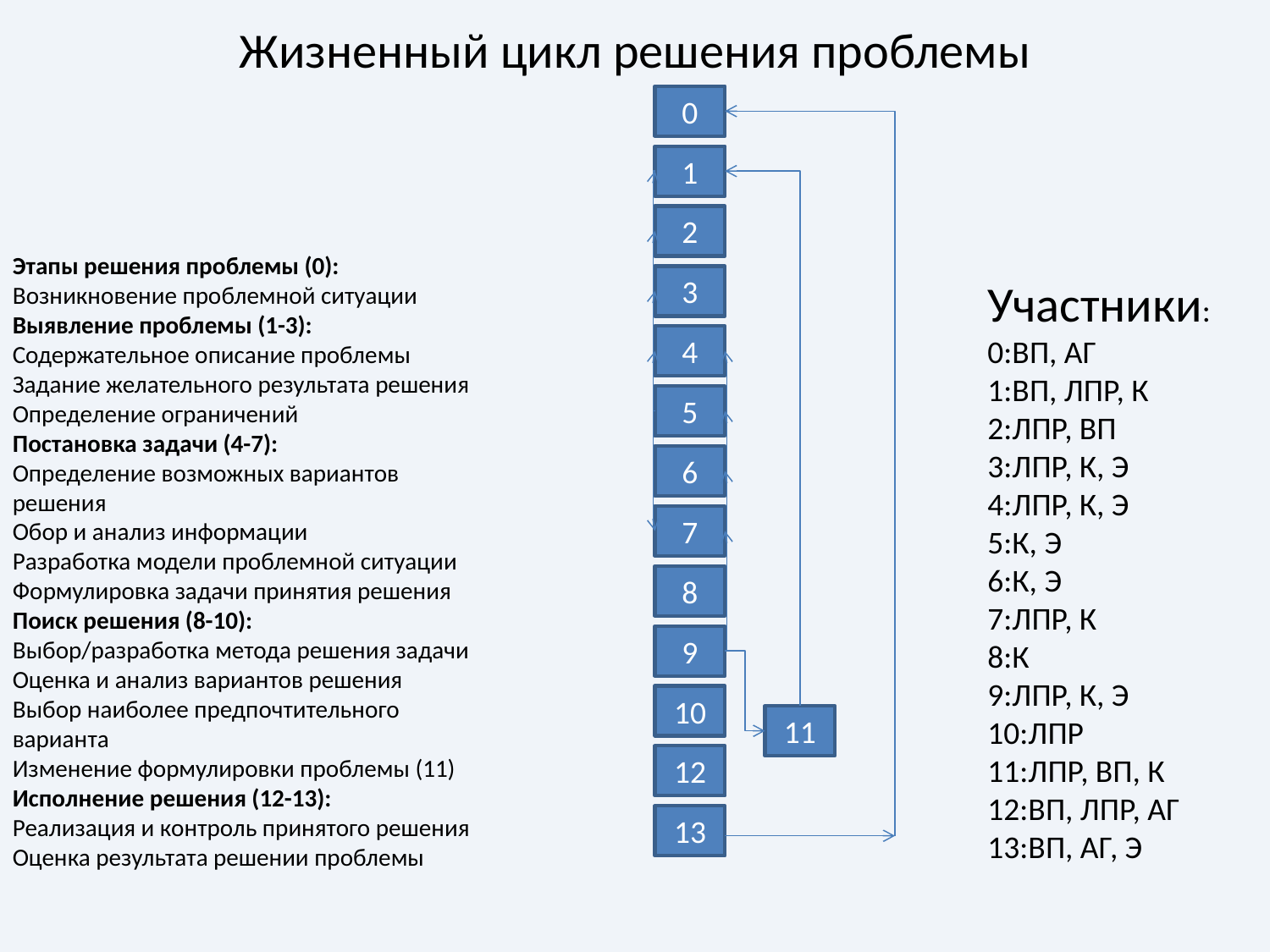

# Жизненный цикл решения проблемы
0
1
2
Этапы решения проблемы (0):
Возникновение проблемной ситуации
Выявление проблемы (1-3):
Содержательное описание проблемы
Задание желательного результата решения
Определение ограничений
Постановка задачи (4-7):
Определение возможных вариантов решения
Обор и анализ информации
Разработка модели проблемной ситуации
Формулировка задачи принятия решения
Поиск решения (8-10):
Выбор/разработка метода решения задачи
Оценка и анализ вариантов решения
Выбор наиболее предпочтительного варианта
Изменение формулировки проблемы (11)
Исполнение решения (12-13):
Реализация и контроль принятого решения
Оценка результата решении проблемы

3
Участники:
0:ВП, АГ
1:ВП, ЛПР, К
2:ЛПР, ВП
3:ЛПР, К, Э
4:ЛПР, К, Э
5:К, Э
6:К, Э
7:ЛПР, К
8:К
9:ЛПР, К, Э
10:ЛПР
11:ЛПР, ВП, К
12:ВП, ЛПР, АГ
13:ВП, АГ, Э

4
5
6
7
8
9
10
11
12
13